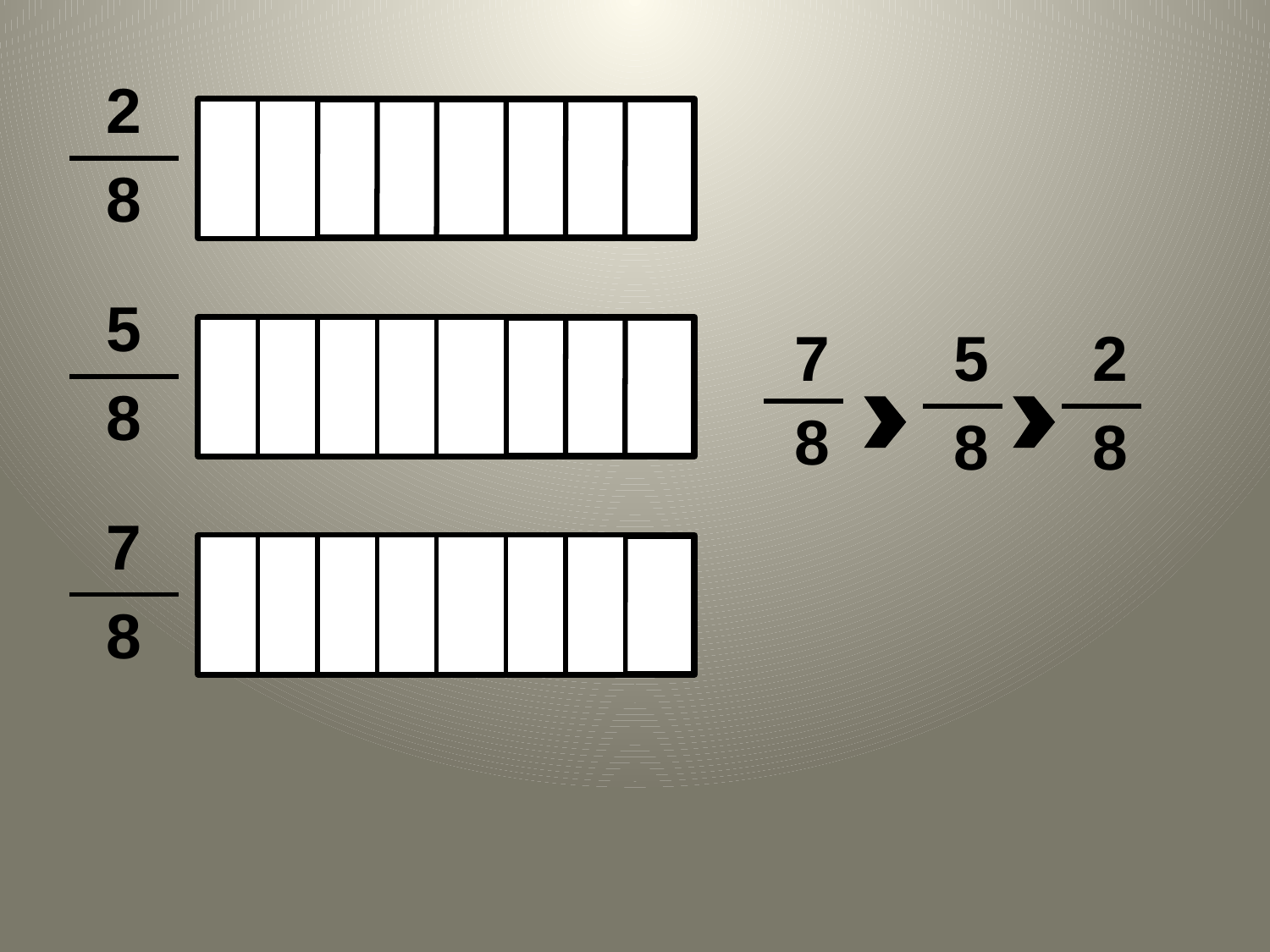

| 2 |
| --- |
| 8 |

| 5 |
| --- |
| 8 |

| 7 |
| --- |
| 8 |
| 5 |
| --- |
| 8 |
| 2 |
| --- |
| 8 |
›
›
| 7 |
| --- |
| 8 |